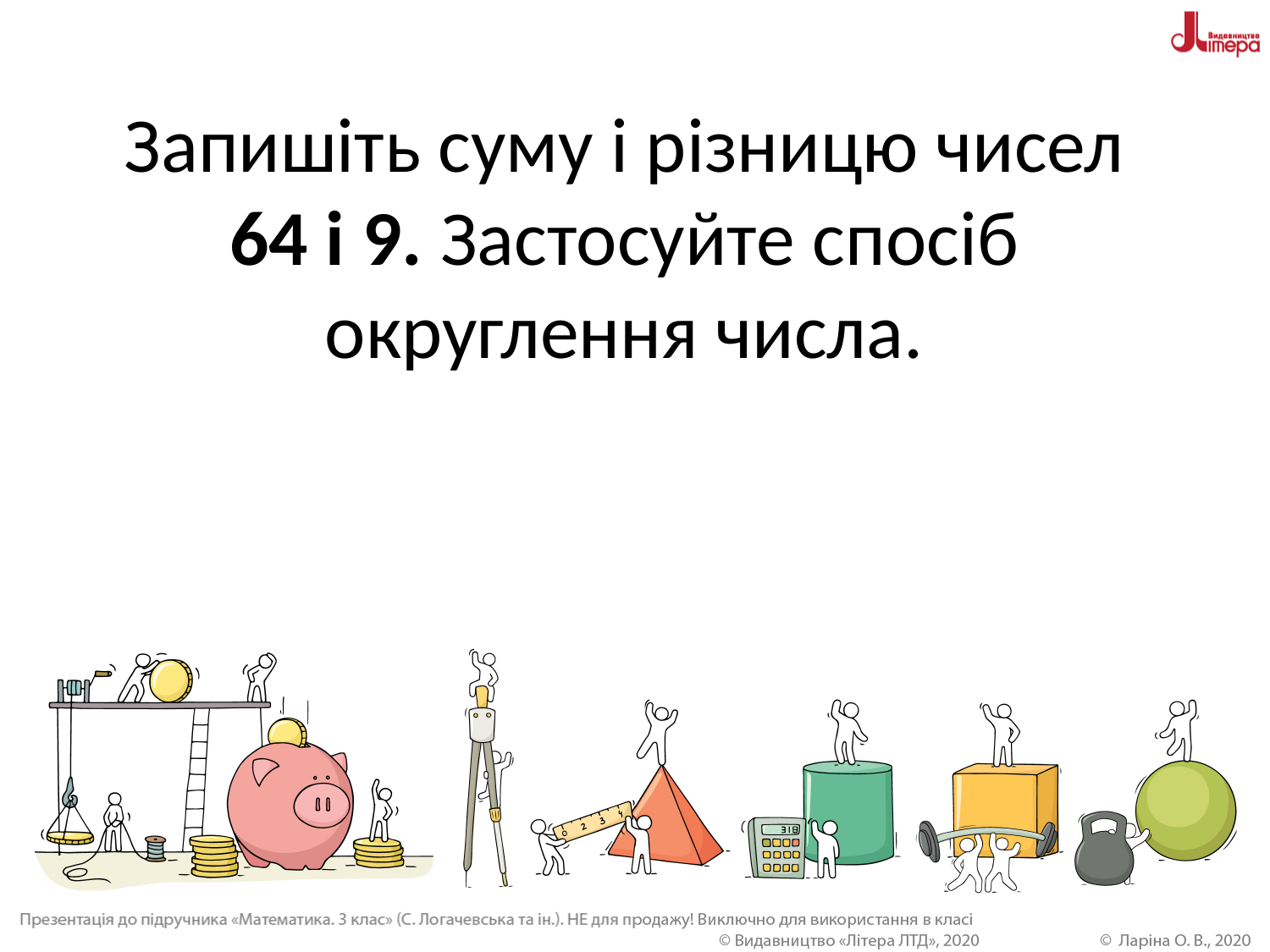

# Запишіть суму і різницю чисел 64 і 9. Застосуйте спосіб округлення числа.